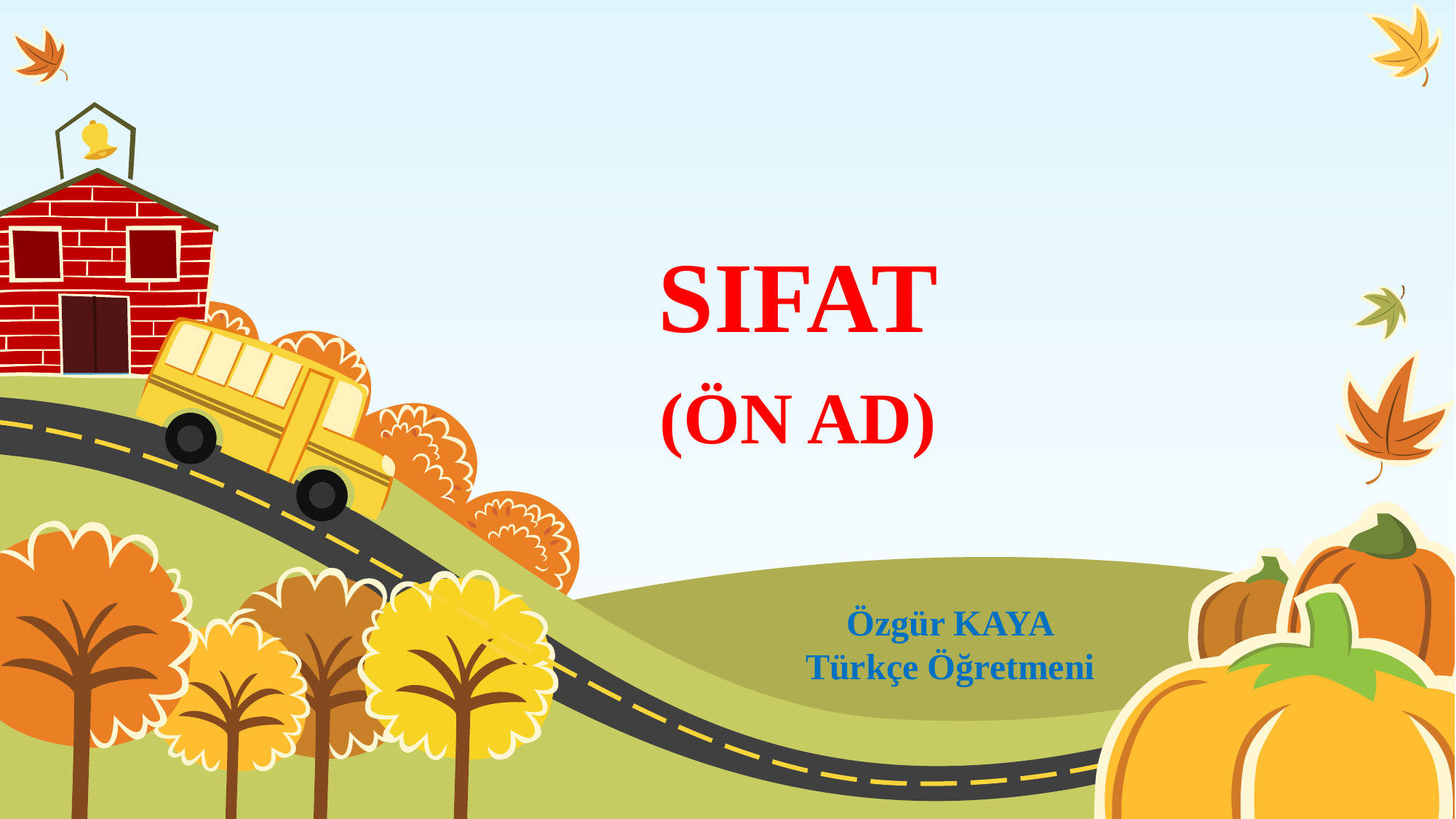

# SIFAT
(ÖN AD)
Özgür KAYA
Türkçe Öğretmeni